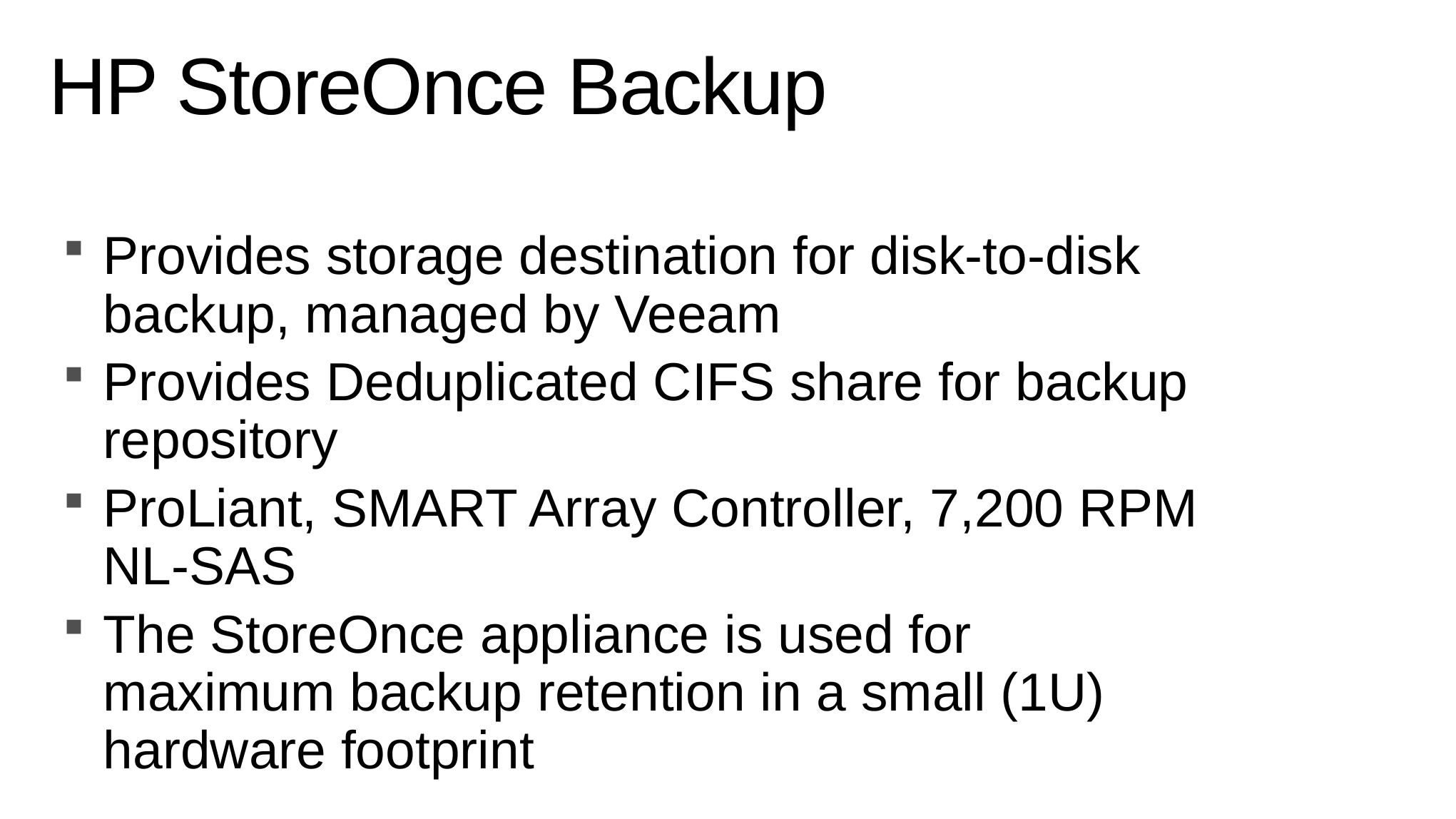

# HP StoreOnce Backup
Provides storage destination for disk-to-disk backup, managed by Veeam
Provides Deduplicated CIFS share for backup repository
ProLiant, SMART Array Controller, 7,200 RPM NL-SAS
The StoreOnce appliance is used for maximum backup retention in a small (1U) hardware footprint